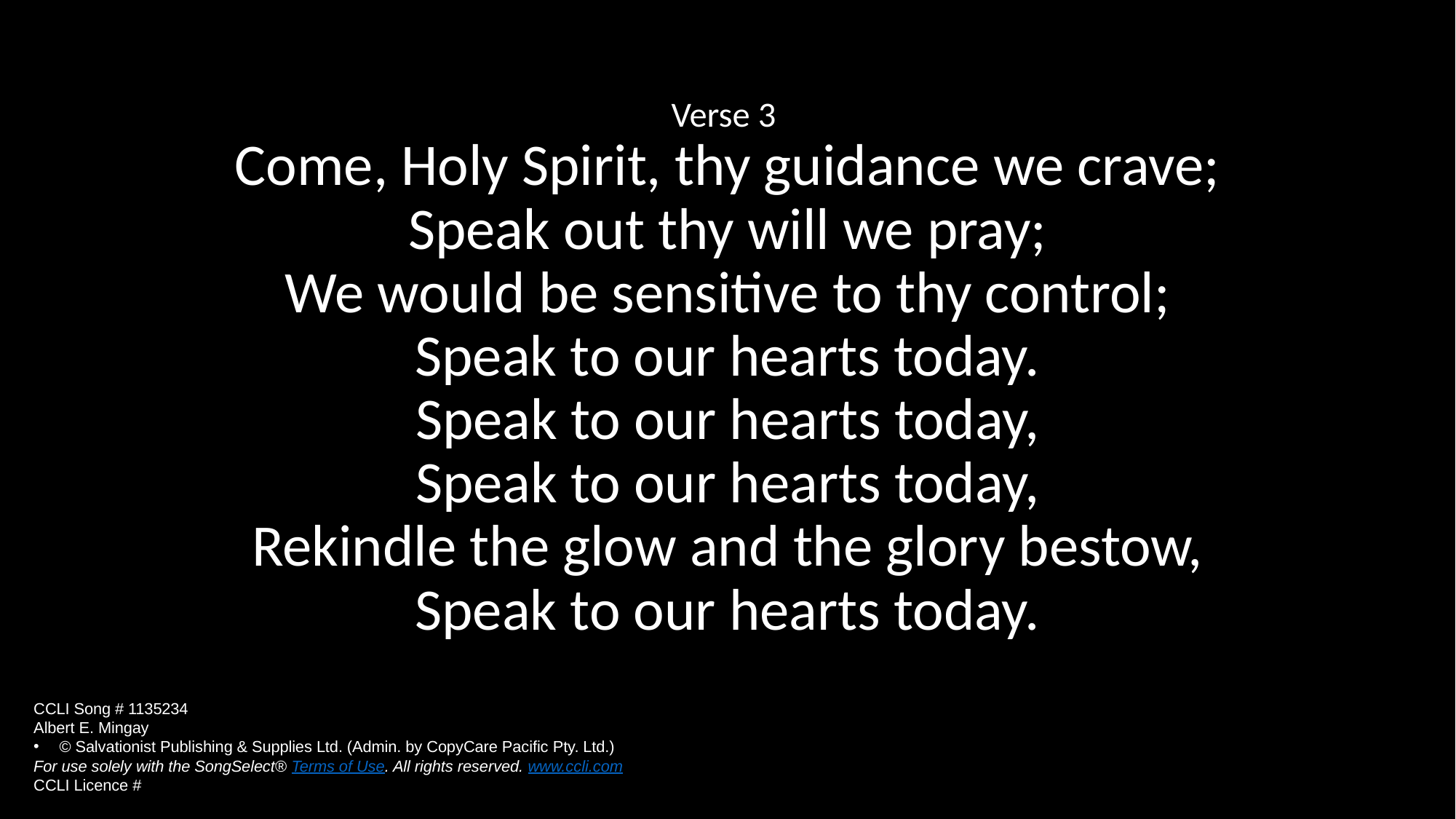

Verse 3
Come, Holy Spirit, thy guidance we crave;
Speak out thy will we pray;
We would be sensitive to thy control;
Speak to our hearts today.
Speak to our hearts today,
Speak to our hearts today,
Rekindle the glow and the glory bestow,
Speak to our hearts today.
CCLI Song # 1135234
Albert E. Mingay
© Salvationist Publishing & Supplies Ltd. (Admin. by CopyCare Pacific Pty. Ltd.)
For use solely with the SongSelect® Terms of Use. All rights reserved. www.ccli.com
CCLI Licence #